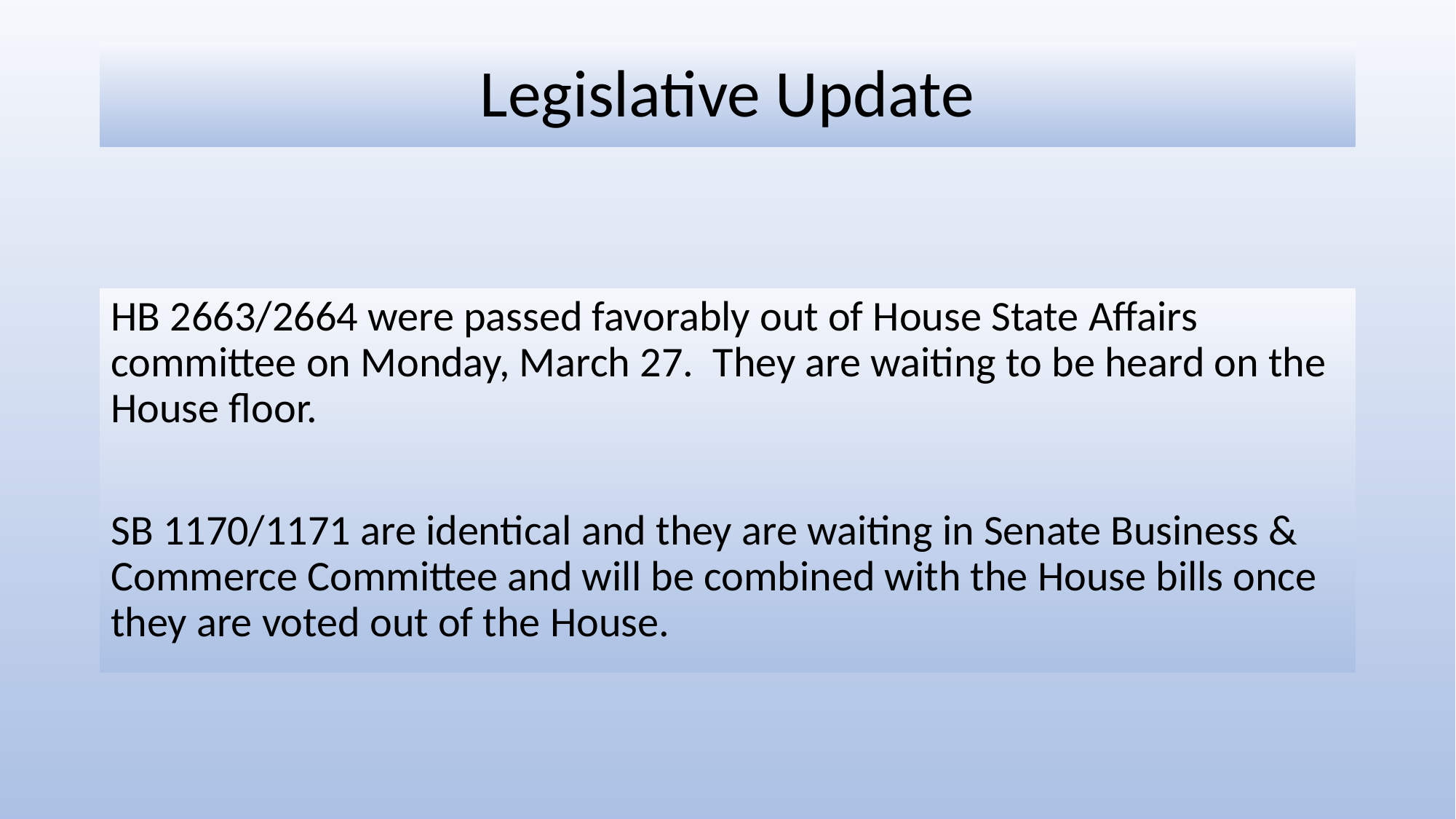

# Legislative Update
HB 2663/2664 were passed favorably out of House State Affairs committee on Monday, March 27.  They are waiting to be heard on the House floor.

SB 1170/1171 are identical and they are waiting in Senate Business & Commerce Committee and will be combined with the House bills once they are voted out of the House.